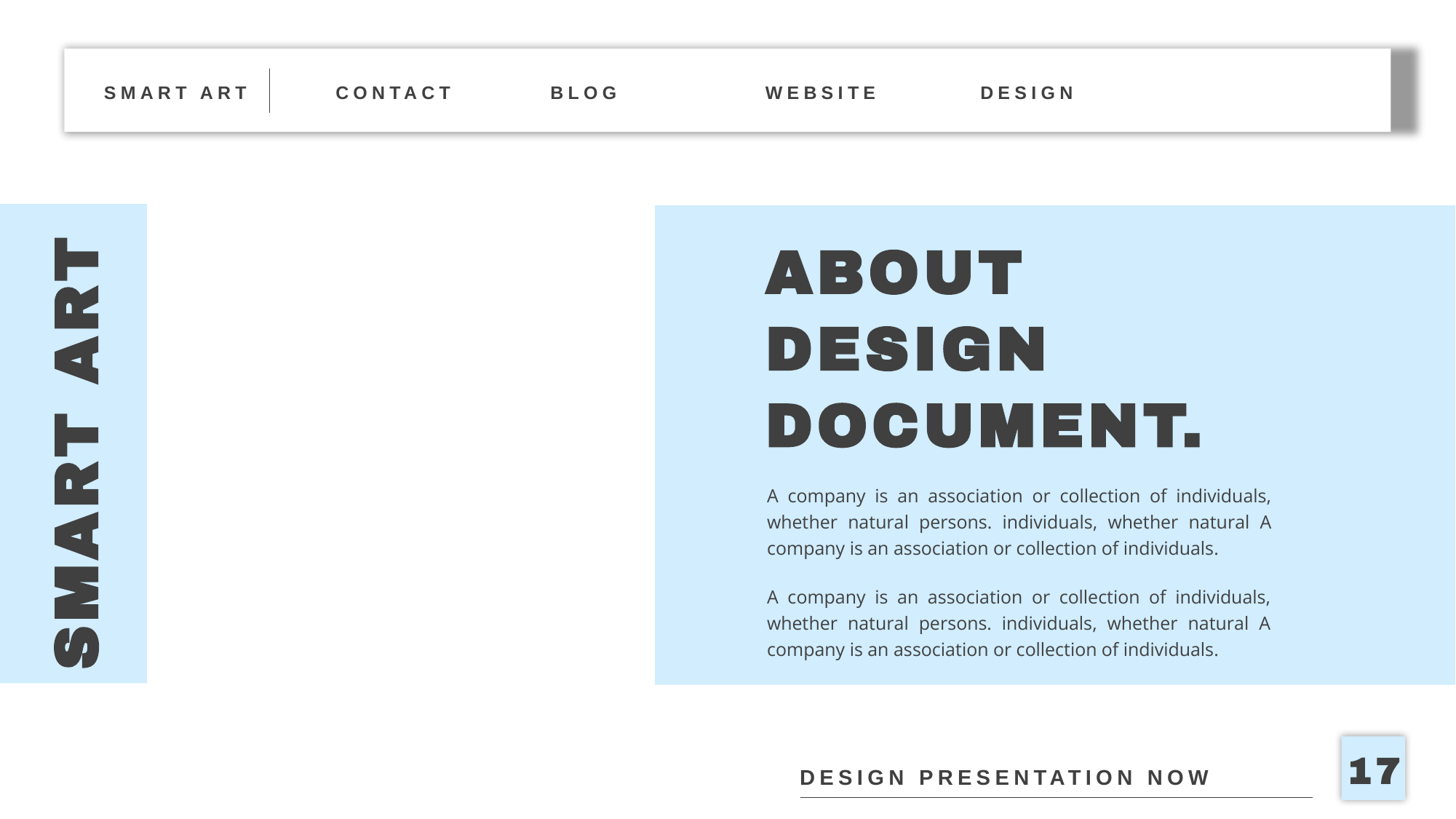

SMART ART
CONTACT
BLOG
WEBSITE
DESIGN
DOCUMENT.
ABOUT
DESIGN

SMART ART
A company is an association or collection of individuals, whether natural persons. individuals, whether natural A company is an association or collection of individuals.
A company is an association or collection of individuals, whether natural persons. individuals, whether natural A company is an association or collection of individuals.

17
DESIGN PRESENTATION NOW